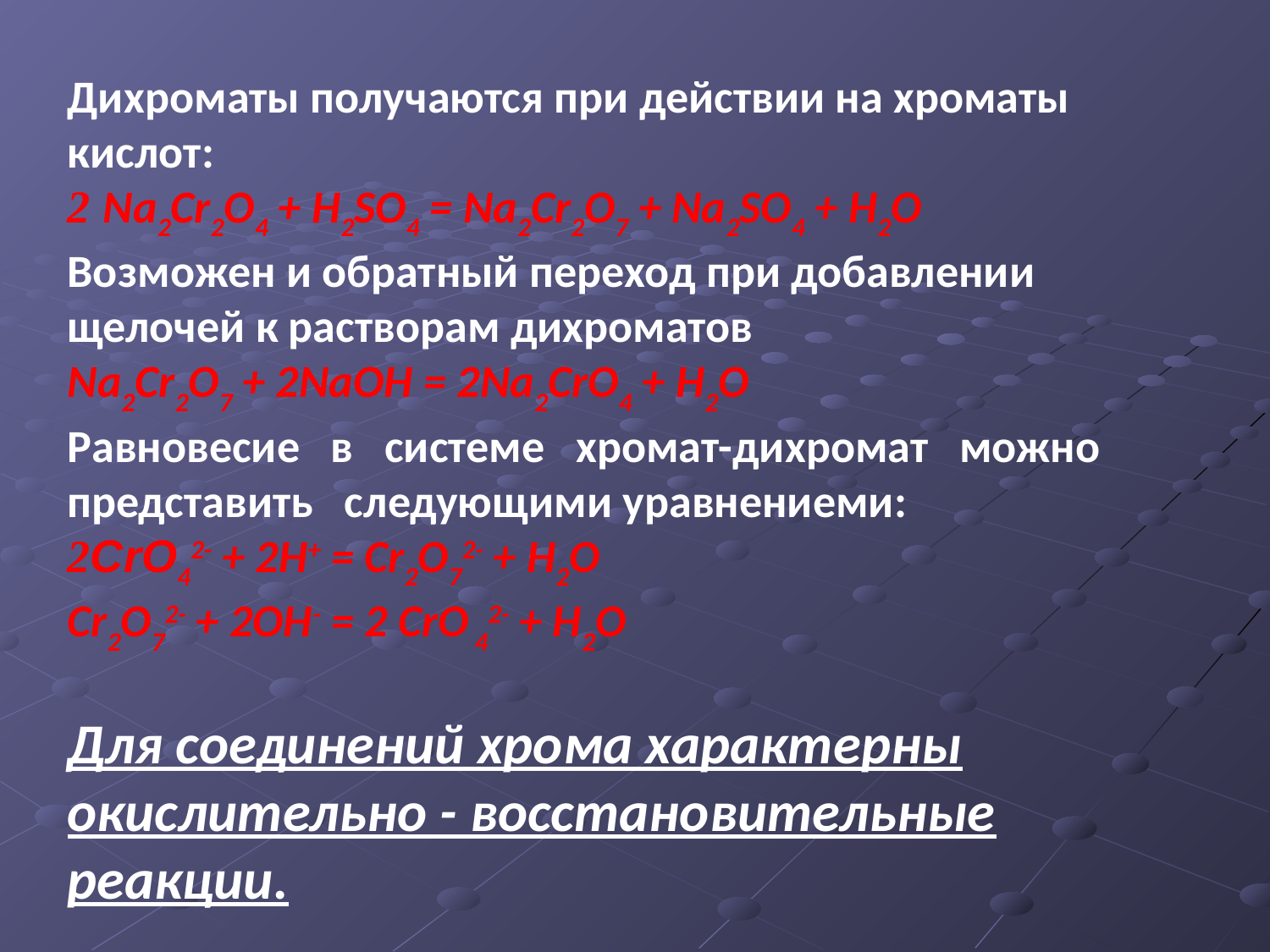

Дихроматы получаются при действии на хроматы кислот:
2 Na2Cr2O4 + H2SO4 = Na2Cr2O7 + Na2SO4 + Н2О
Возможен и обратный переход при добавлении щелочей к растворам дихроматов
Na2Cr2O7 + 2NaOH = 2Na2CrO4 + Н2О
Равновесие   в   системе   хромат-дихромат   можно   представить   следующими уравнениеми:
2СrО42- + 2Н+ = Сr2О72- + Н2О
Сr2О72- + 2ОН- = 2 CrO 42- + Н2О

Для соединений хрома характерны окислительно - восстановительные реакции.